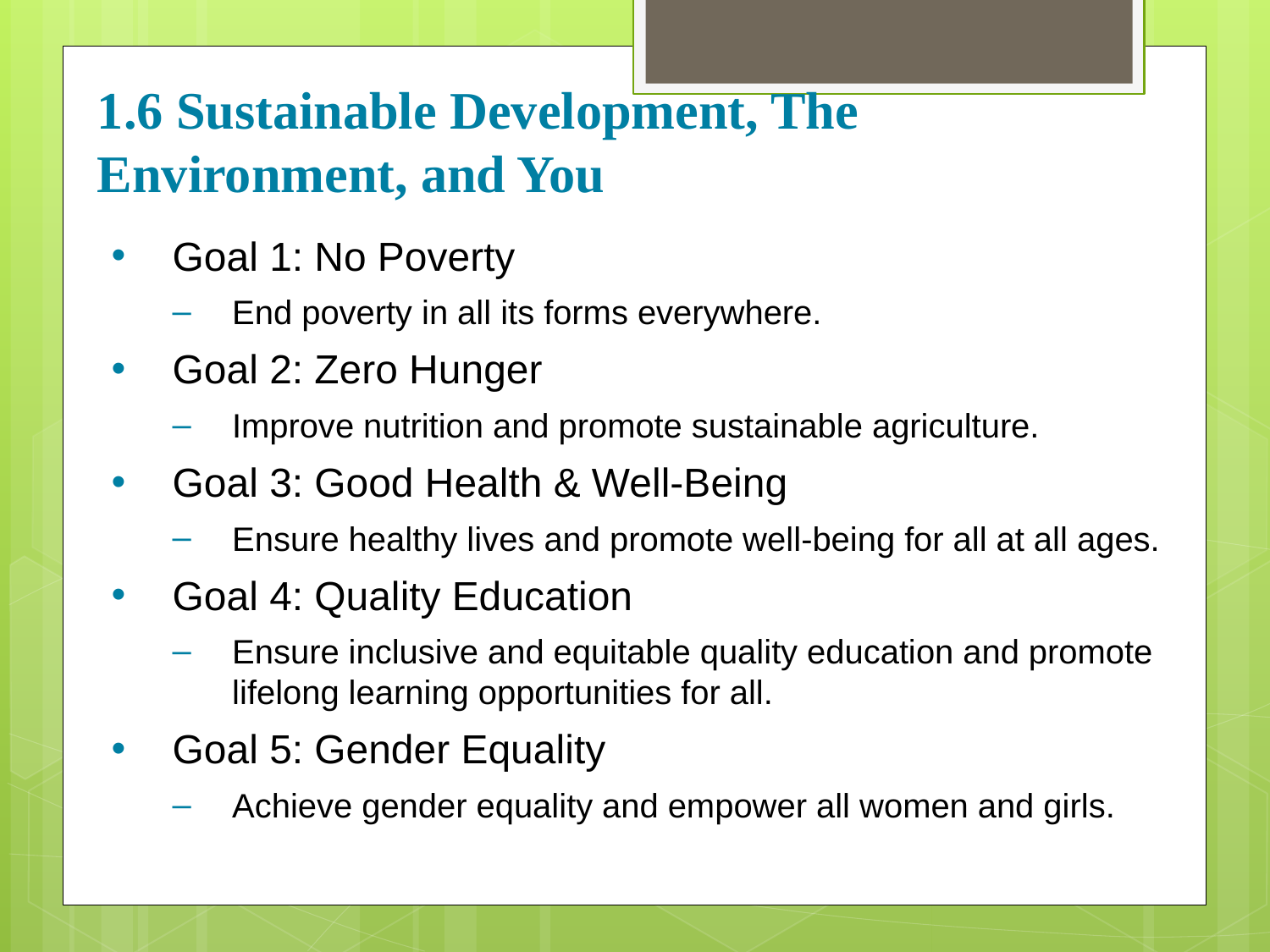

# 1.6 Sustainable Development, The Environment, and You
Goal 1: No Poverty
End poverty in all its forms everywhere.
Goal 2: Zero Hunger
Improve nutrition and promote sustainable agriculture.
Goal 3: Good Health & Well-Being
Ensure healthy lives and promote well-being for all at all ages.
Goal 4: Quality Education
Ensure inclusive and equitable quality education and promote lifelong learning opportunities for all.
Goal 5: Gender Equality
Achieve gender equality and empower all women and girls.